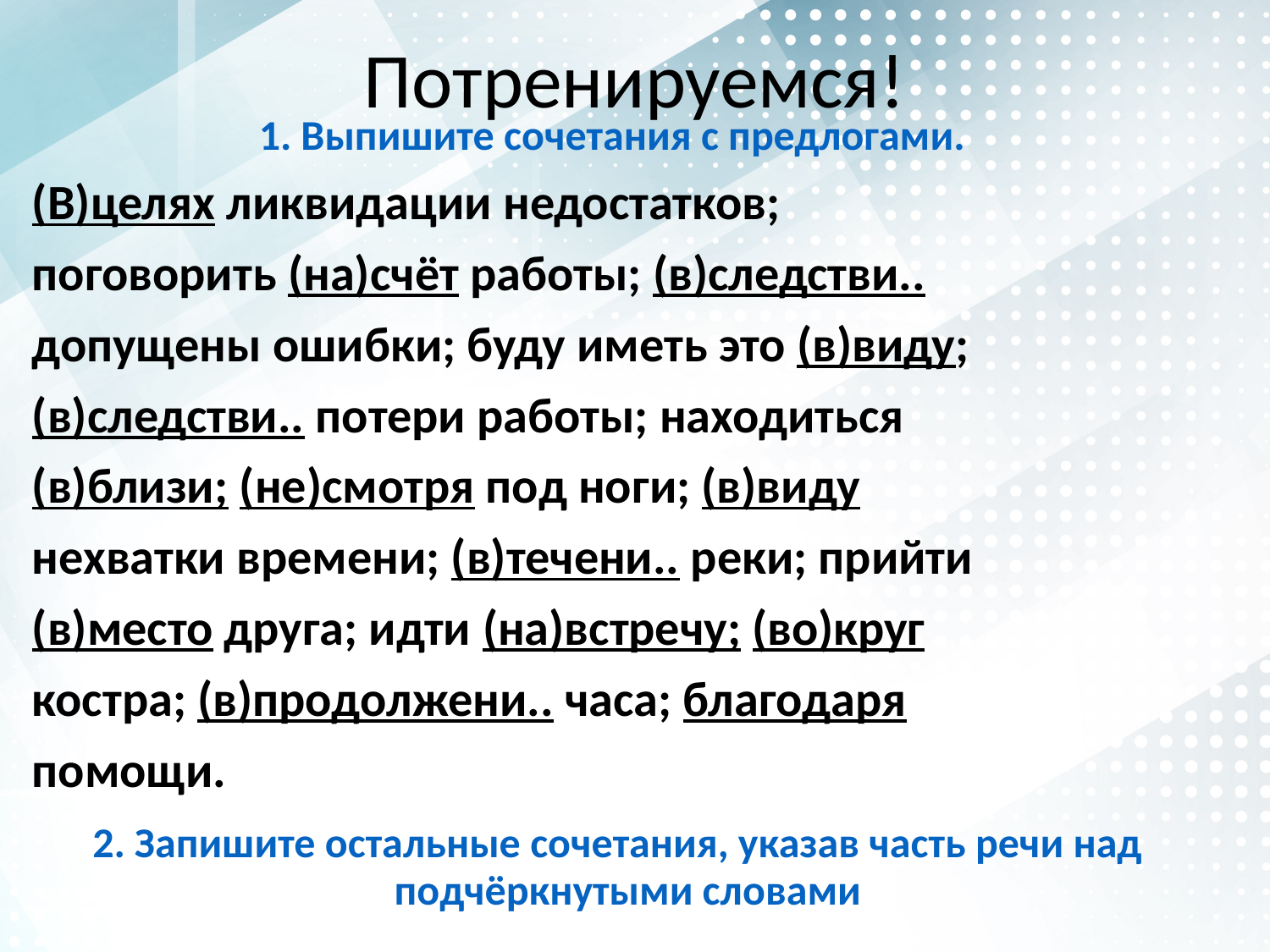

# Потренируемся!
1. Выпишите сочетания с предлогами.
(В)целях ликвидации недостатков;
поговорить (на)счёт работы; (в)следстви..
допущены ошибки; буду иметь это (в)виду;
(в)следстви.. потери работы; находиться
(в)близи; (не)смотря под ноги; (в)виду
нехватки времени; (в)течени.. реки; прийти
(в)место друга; идти (на)встречу; (во)круг
костра; (в)продолжени.. часа; благодаря
помощи.
 2. Запишите остальные сочетания, указав часть речи над подчёркнутыми словами